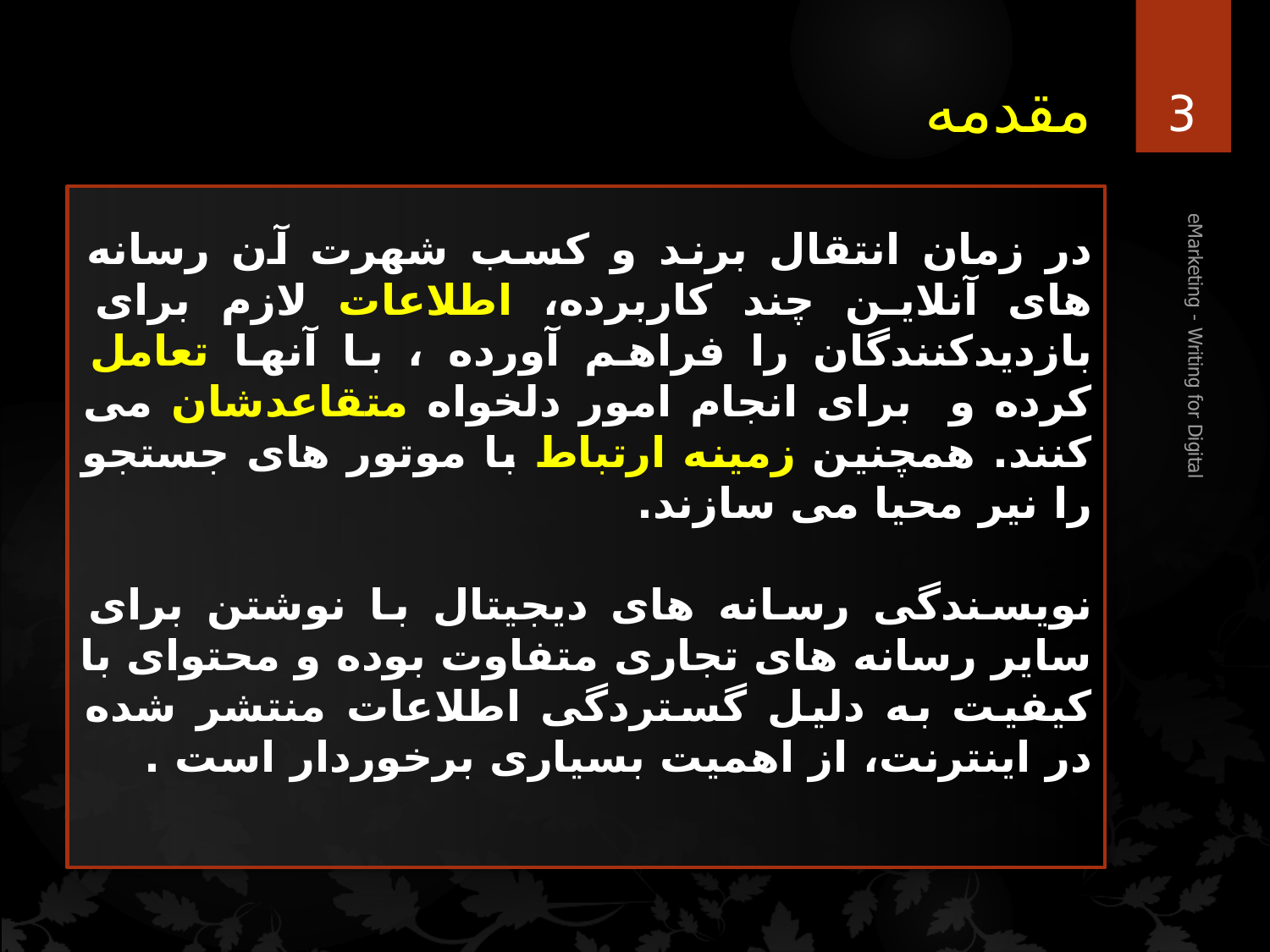

3
# مقدمه
در زمان انتقال برند و کسب شهرت آن رسانه های آنلاین چند کاربرده، اطلاعات لازم برای بازدیدکنندگان را فراهم آورده ، با آنها تعامل کرده و  برای انجام امور دلخواه متقاعدشان می کنند. همچنین زمینه ارتباط با موتور های جستجو را نیر محیا می سازند.

نویسندگی رسانه های دیجیتال با نوشتن برای سایر رسانه های تجاری متفاوت بوده و محتوای با کیفیت به دلیل گستردگی اطلاعات منتشر شده در اینترنت، از اهمیت بسیاری برخوردار است .

eMarketing - Writing for Digital